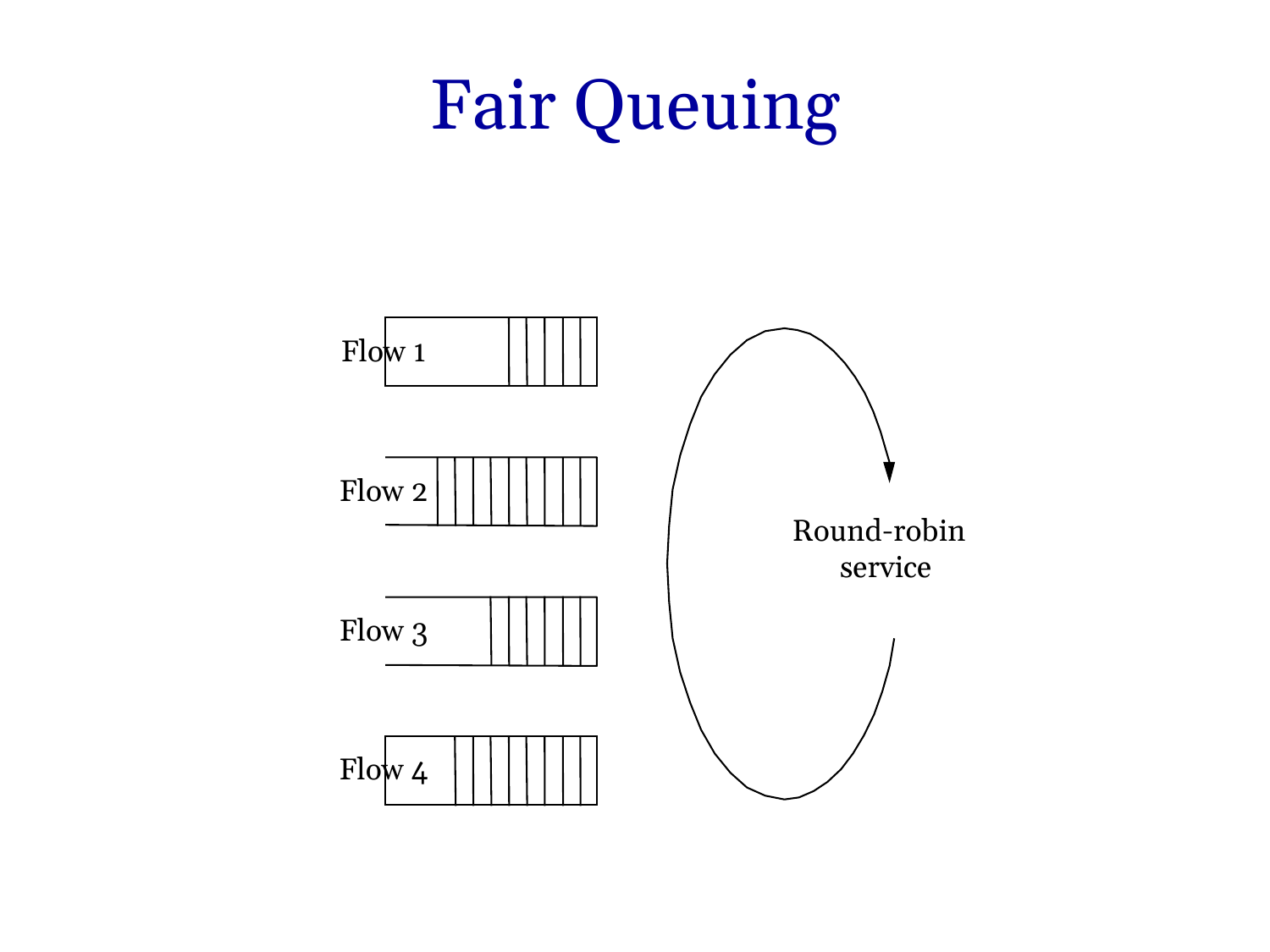

# Fair Queuing

Flow 1

Flow 2
Round-robin
service

Flow 3

Flow 4